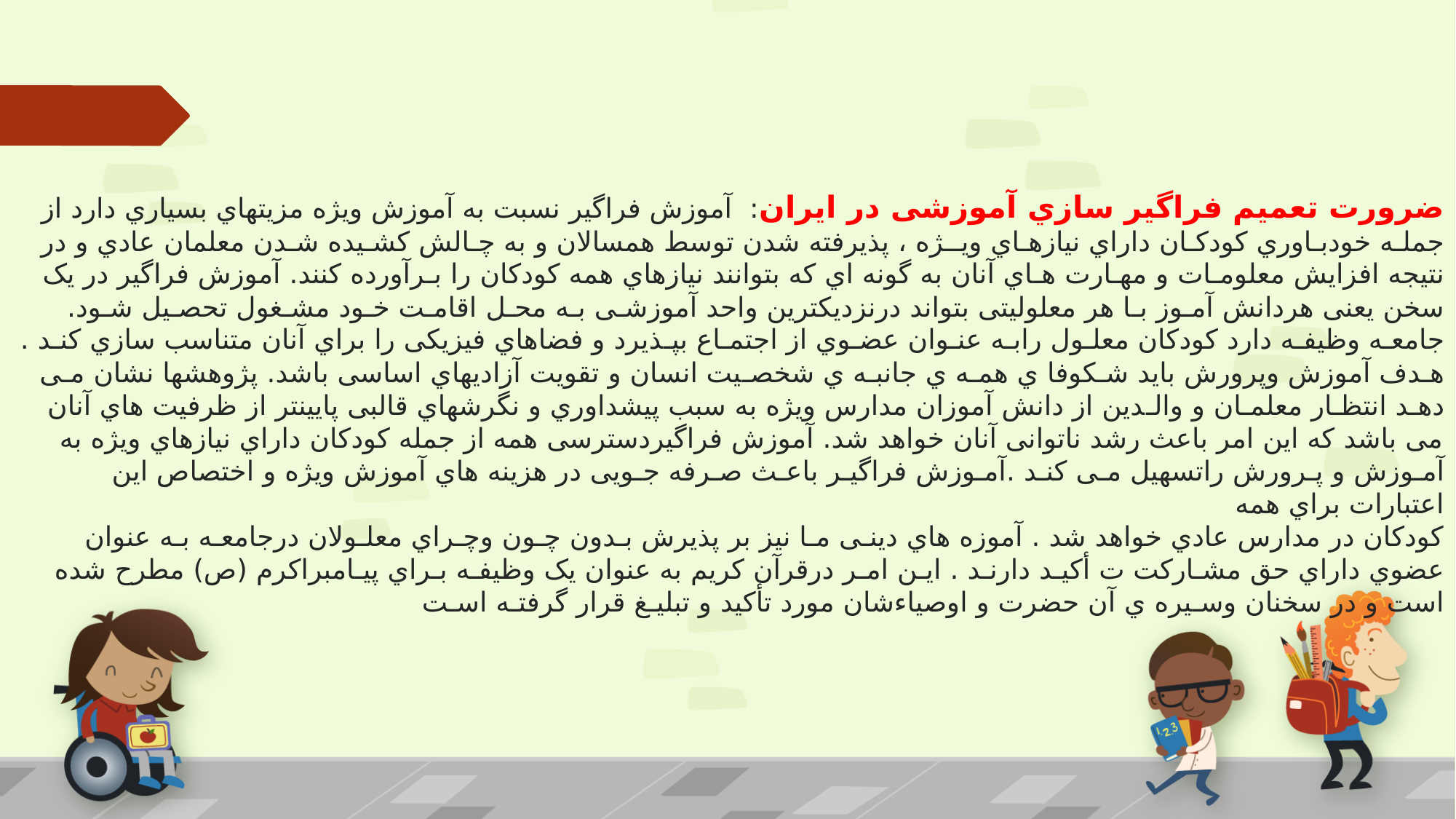

# ضرورت تعمیم فراگیر سازي آموزشی در ایران:  آموزش فراگیر نسبت به آموزش ویژه مزیتهاي بسیاري دارد از جملـه خودبـاوري کودکـان داراي نیازهـاي ویــژه ، پذیرفته شدن توسط همسالان و به چـالش کشـیده شـدن معلمان عادي و در نتیجه افزایش معلومـات و مهـارت هـاي آنان به گونه اي که بتوانند نیازهاي همه کودکان را بـرآورده کنند. آموزش فراگیر در یک سخن یعنی هردانش آمـوز بـا هر معلولیتی بتواند درنزدیکترین واحد آموزشـی بـه محـل اقامـت خـود مشـغول تحصـیل شـود. جامعـه وظیفـه دارد کودکان معلـول رابـه عنـوان عضـوي از اجتمـاع بپـذیرد و فضاهاي فیزیکی را براي آنان متناسب سازي کنـد . هـدف آموزش وپرورش باید شـکوفا ي همـه ي جانبـه ي شخصـیت انسان و تقویت آزاديهاي اساسی باشد. پژوهشها نشان مـی دهـد انتظـار معلمـان و والـدین از دانش آموزان مدارس ویژه به سبب پیشداوري و نگرشهاي قالبی پایینتر از ظرفیت هاي آنان می باشد که این امر باعث رشد ناتوانی آنان خواهد شد. آموزش فراگیردسترسی همه از جمله کودکان داراي نیازهاي ویژه به آمـوزش و پـرورش راتسهیل مـی کنـد .آمـوزش فراگیـر باعـث صـرفه جـویی در هزینه هاي آموزش ویژه و اختصاص این اعتبارات براي همه کودکان در مدارس عادي خواهد شد . آموزه هاي دینـی مـا نیز بر پذیرش بـدون چـون وچـراي معلـولان درجامعـه بـه عنوان عضوي داراي حق مشـارکت ت أکیـد دارنـد . ایـن امـر درقرآن کریم به عنوان یک وظیفـه بـراي پیـامبراکرم (ص) مطرح شده است و در سخنان وسـیره ي آن حضرت و اوصیاءشان مورد تأکید و تبلیـغ قرار گرفتـه اسـت